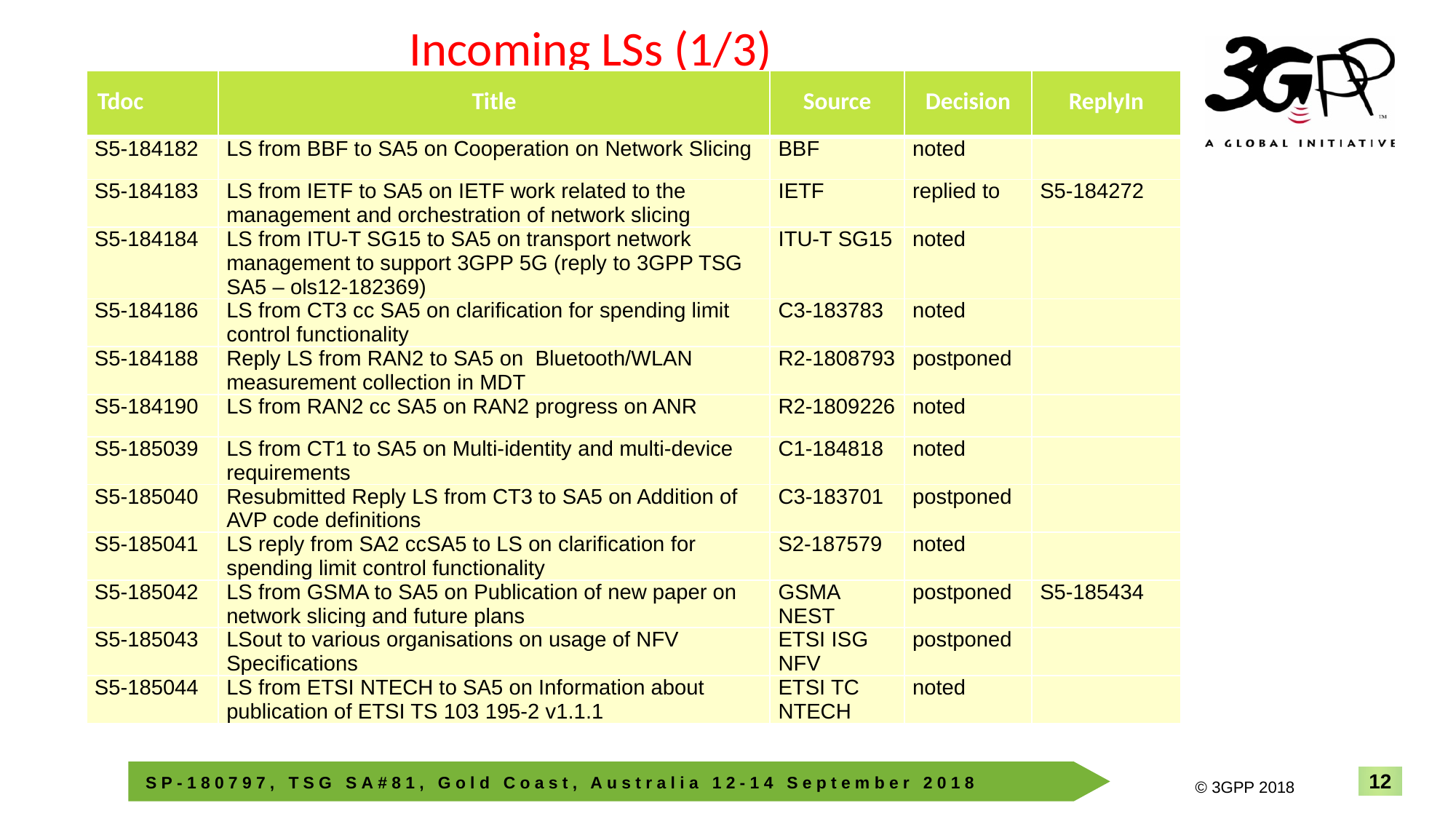

# Incoming LSs (1/3)
| Tdoc | Title | Source | Decision | ReplyIn |
| --- | --- | --- | --- | --- |
| S5-184182 | LS from BBF to SA5 on Cooperation on Network Slicing | BBF | noted |  |
| S5-184183 | LS from IETF to SA5 on IETF work related to the management and orchestration of network slicing | IETF | replied to | S5-184272 |
| S5-184184 | LS from ITU-T SG15 to SA5 on transport network management to support 3GPP 5G (reply to 3GPP TSG SA5 – ols12-182369) | ITU-T SG15 | noted |  |
| S5-184186 | LS from CT3 cc SA5 on clarification for spending limit control functionality | C3-183783 | noted |  |
| S5-184188 | Reply LS from RAN2 to SA5 on Bluetooth/WLAN measurement collection in MDT | R2-1808793 | postponed |  |
| S5-184190 | LS from RAN2 cc SA5 on RAN2 progress on ANR | R2-1809226 | noted |  |
| S5-185039 | LS from CT1 to SA5 on Multi-identity and multi-device requirements | C1-184818 | noted |  |
| S5-185040 | Resubmitted Reply LS from CT3 to SA5 on Addition of AVP code definitions | C3-183701 | postponed |  |
| S5-185041 | LS reply from SA2 ccSA5 to LS on clarification for spending limit control functionality | S2-187579 | noted |  |
| S5-185042 | LS from GSMA to SA5 on Publication of new paper on network slicing and future plans | GSMA NEST | postponed | S5-185434 |
| S5-185043 | LSout to various organisations on usage of NFV Specifications | ETSI ISG NFV | postponed |  |
| S5-185044 | LS from ETSI NTECH to SA5 on Information about publication of ETSI TS 103 195-2 v1.1.1 | ETSI TC NTECH | noted |  |